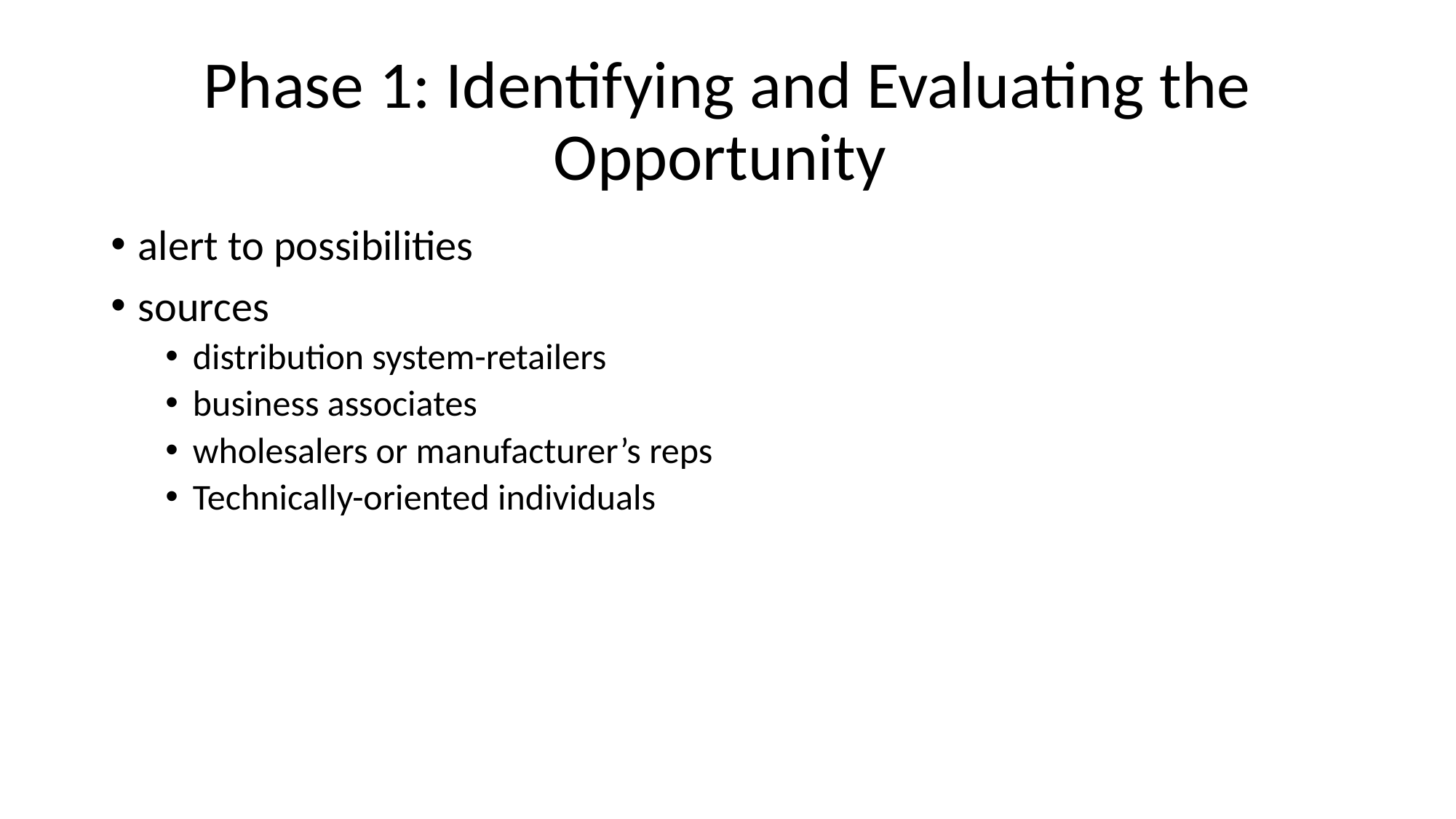

# Phase 1: Identifying and Evaluating the Opportunity
alert to possibilities
sources
distribution system-retailers
business associates
wholesalers or manufacturer’s reps
Technically-oriented individuals